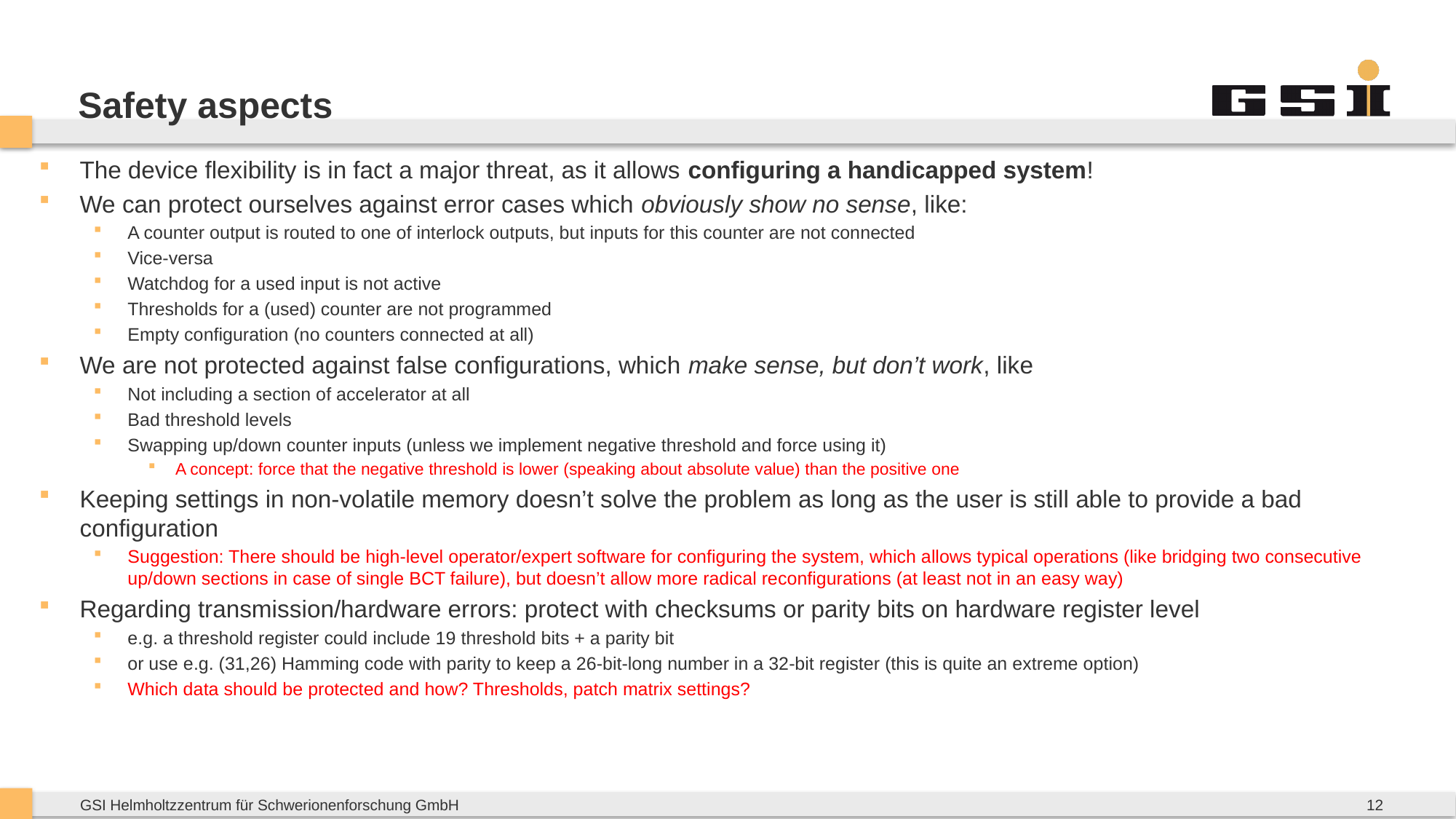

# Safety aspects
The device flexibility is in fact a major threat, as it allows configuring a handicapped system!
We can protect ourselves against error cases which obviously show no sense, like:
A counter output is routed to one of interlock outputs, but inputs for this counter are not connected
Vice-versa
Watchdog for a used input is not active
Thresholds for a (used) counter are not programmed
Empty configuration (no counters connected at all)
We are not protected against false configurations, which make sense, but don’t work, like
Not including a section of accelerator at all
Bad threshold levels
Swapping up/down counter inputs (unless we implement negative threshold and force using it)
A concept: force that the negative threshold is lower (speaking about absolute value) than the positive one
Keeping settings in non-volatile memory doesn’t solve the problem as long as the user is still able to provide a bad configuration
Suggestion: There should be high-level operator/expert software for configuring the system, which allows typical operations (like bridging two consecutive up/down sections in case of single BCT failure), but doesn’t allow more radical reconfigurations (at least not in an easy way)
Regarding transmission/hardware errors: protect with checksums or parity bits on hardware register level
e.g. a threshold register could include 19 threshold bits + a parity bit
or use e.g. (31,26) Hamming code with parity to keep a 26-bit-long number in a 32-bit register (this is quite an extreme option)
Which data should be protected and how? Thresholds, patch matrix settings?
12